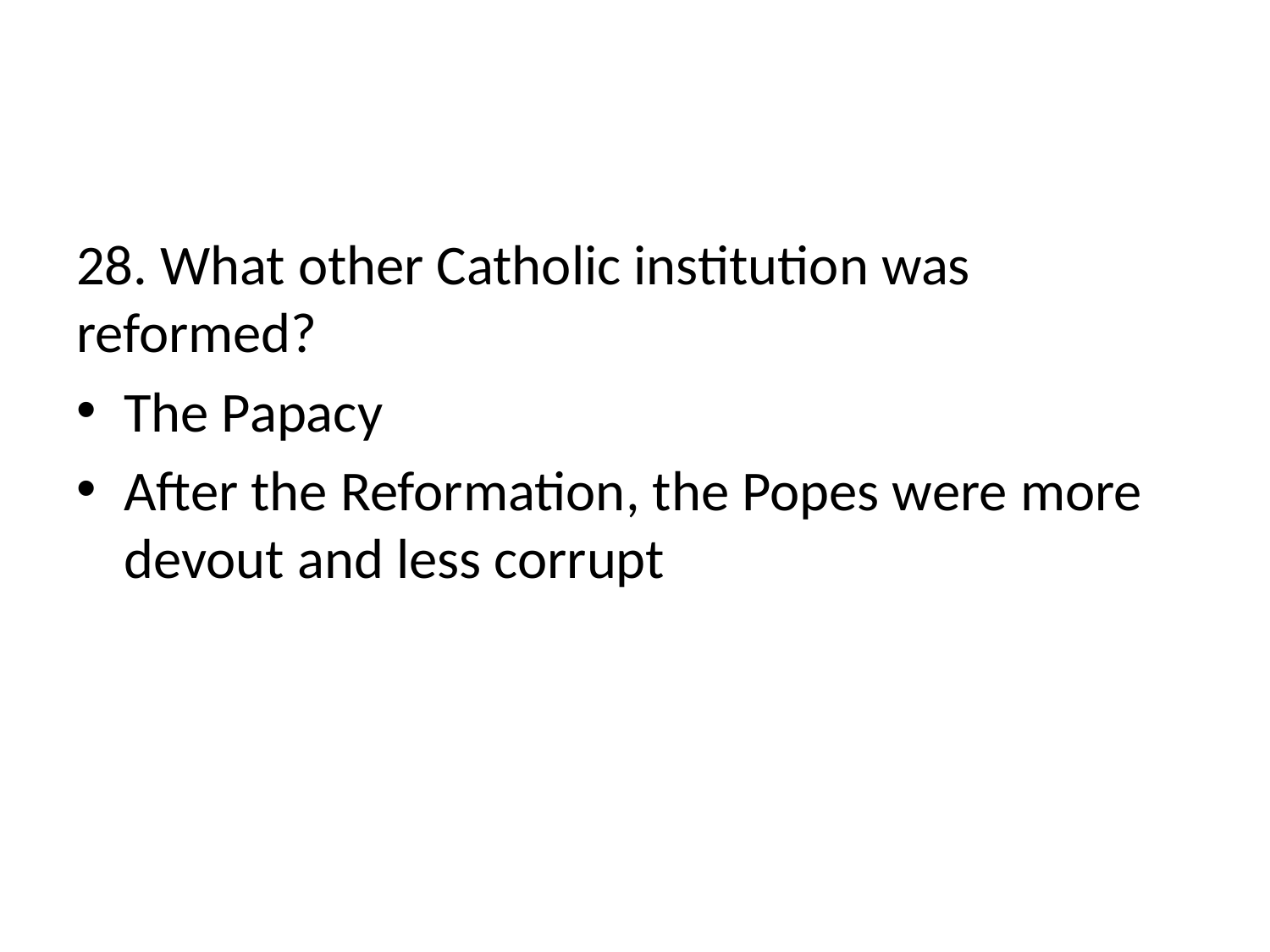

#
28. What other Catholic institution was reformed?
The Papacy
After the Reformation, the Popes were more devout and less corrupt